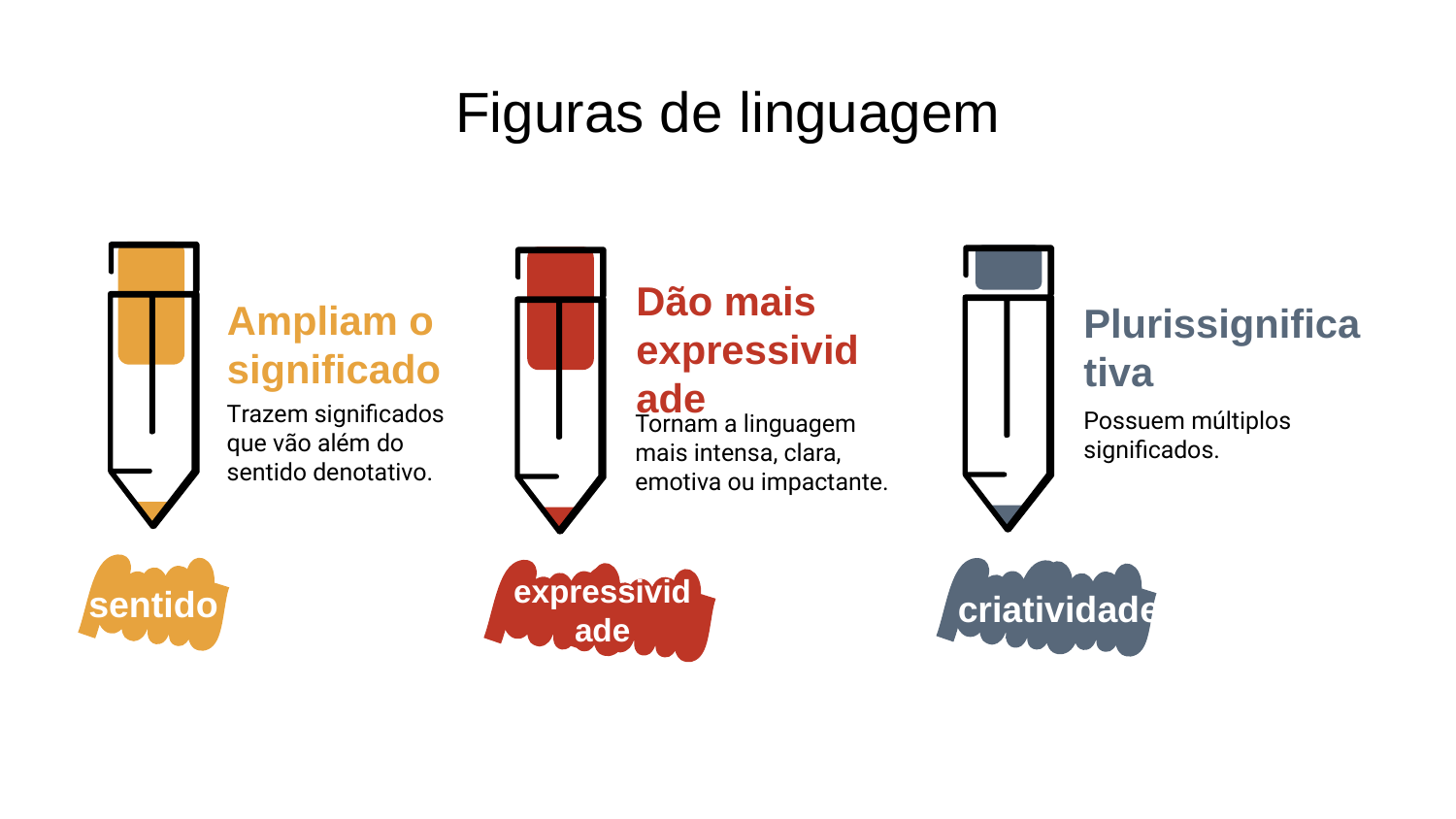

# Figuras de linguagem

Ampliam o significado
Trazem significados que vão além do sentido denotativo.

sentido

Plurissignificativa
Possuem múltiplos significados.

criatividade

Dão mais expressividade
Tornam a linguagem mais intensa, clara, emotiva ou impactante.

expressividade